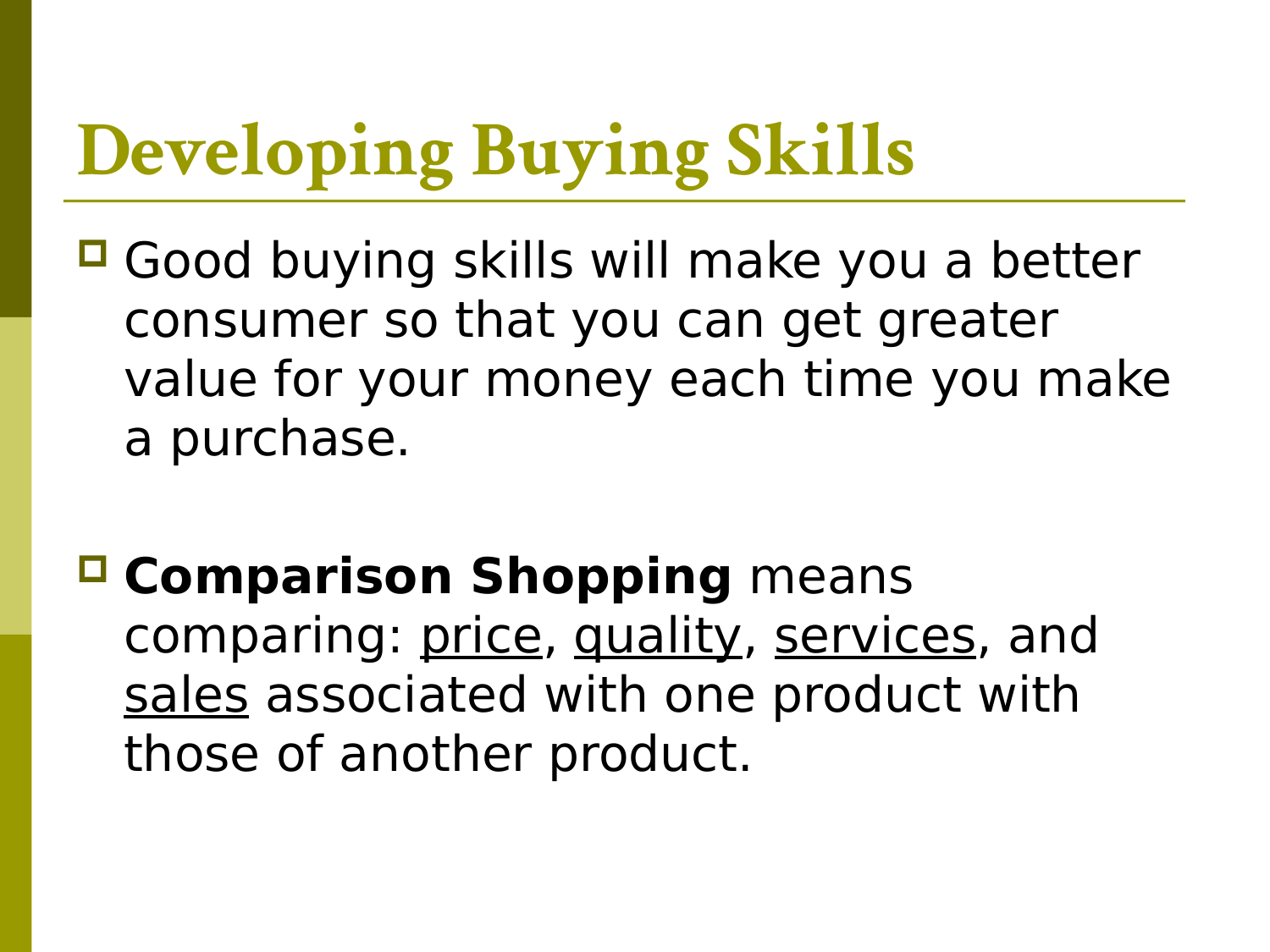

# Developing Buying Skills
Good buying skills will make you a better consumer so that you can get greater value for your money each time you make a purchase.

Comparison Shopping means comparing: price, quality, services, and sales associated with one product with those of another product.